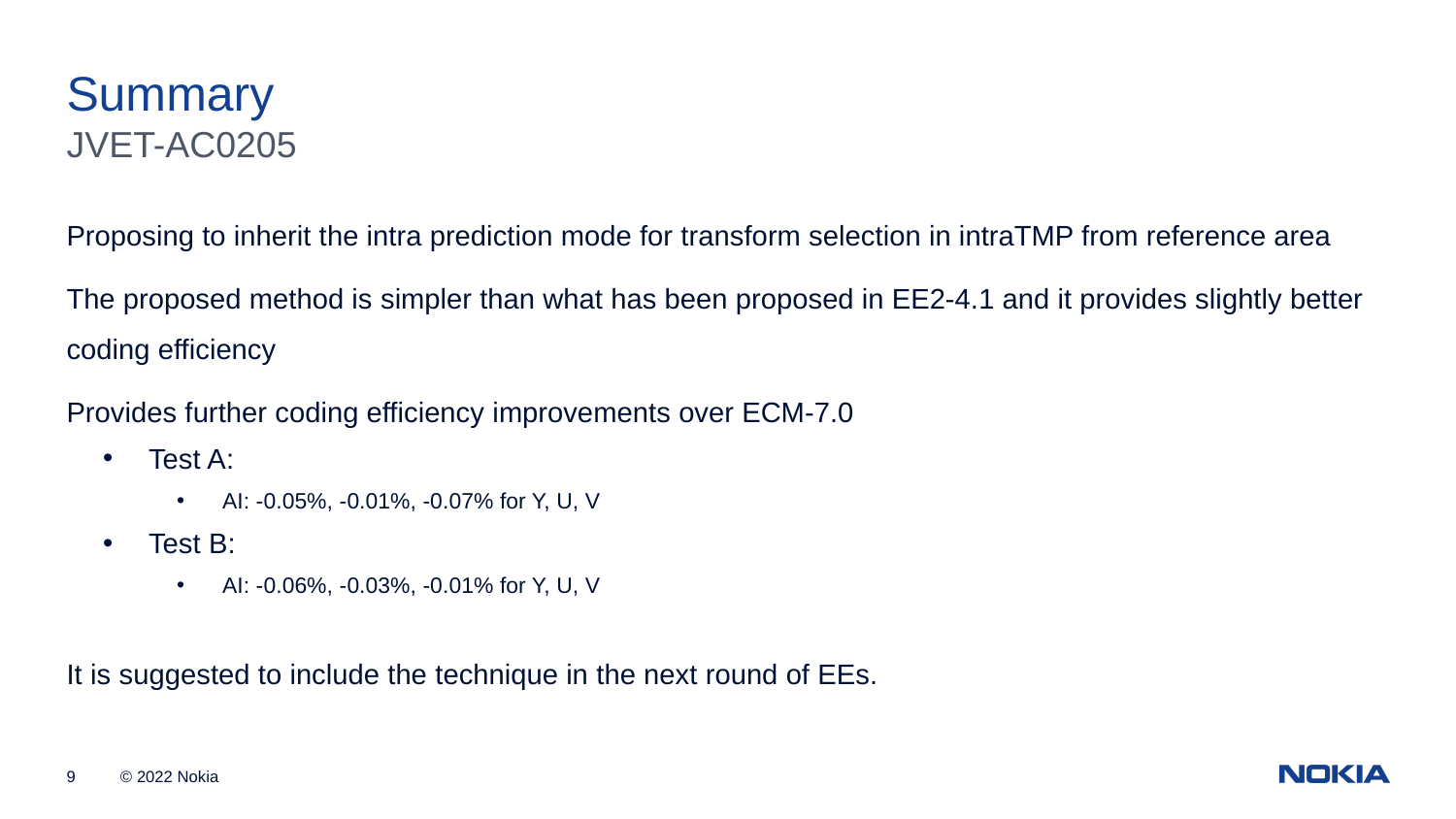

Summary
JVET-AC0205
Proposing to inherit the intra prediction mode for transform selection in intraTMP from reference area
The proposed method is simpler than what has been proposed in EE2-4.1 and it provides slightly better coding efficiency
Provides further coding efficiency improvements over ECM-7.0
Test A:
AI: -0.05%, -0.01%, -0.07% for Y, U, V
Test B:
AI: -0.06%, -0.03%, -0.01% for Y, U, V

It is suggested to include the technique in the next round of EEs.